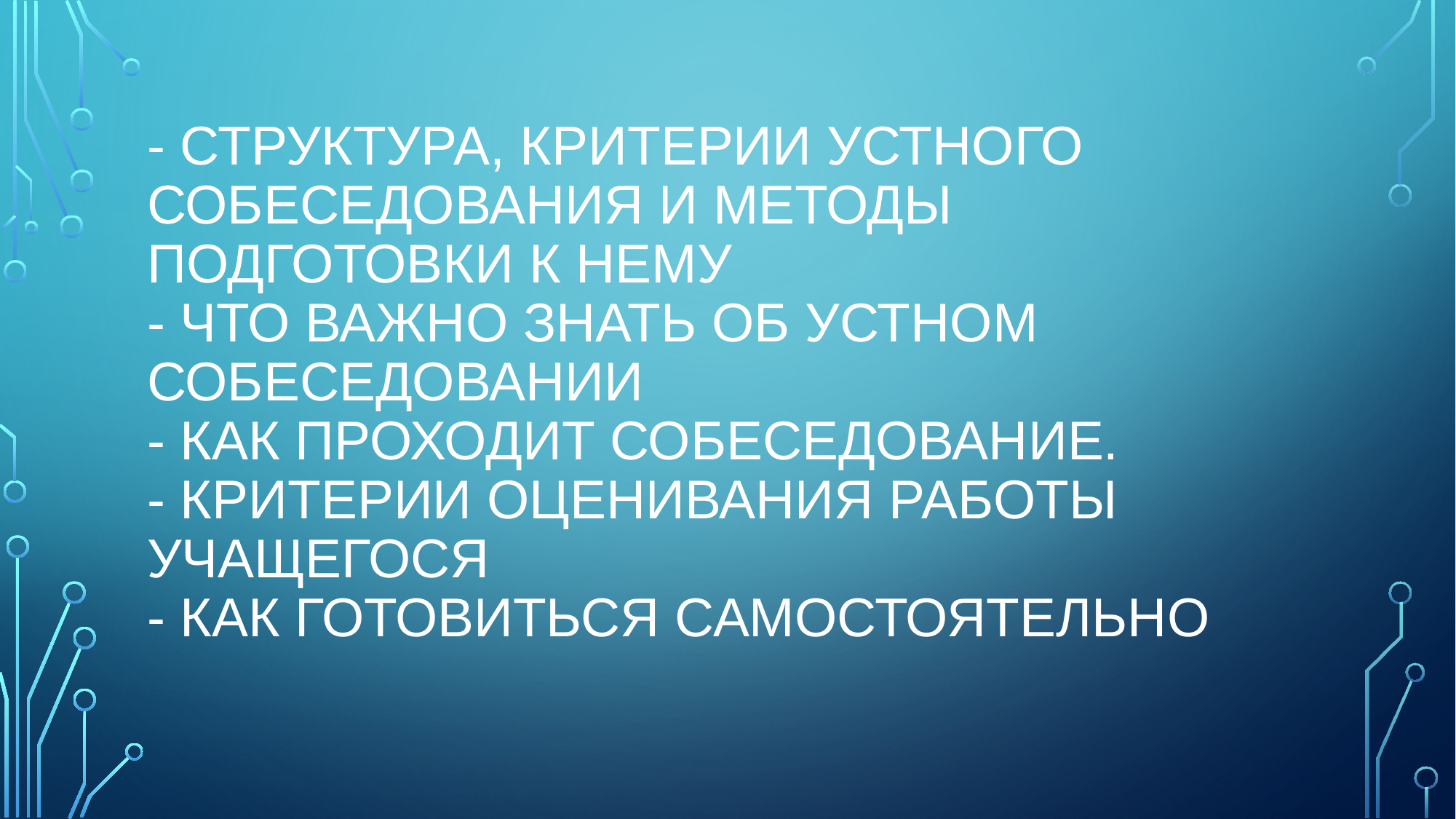

# - структура, критерии устного собеседования и методы подготовки к нему - Что важно знать об устном собеседовании - Как проходит собеседование. - Критерии оценивания работы учащегося - Как готовиться самостоятельно